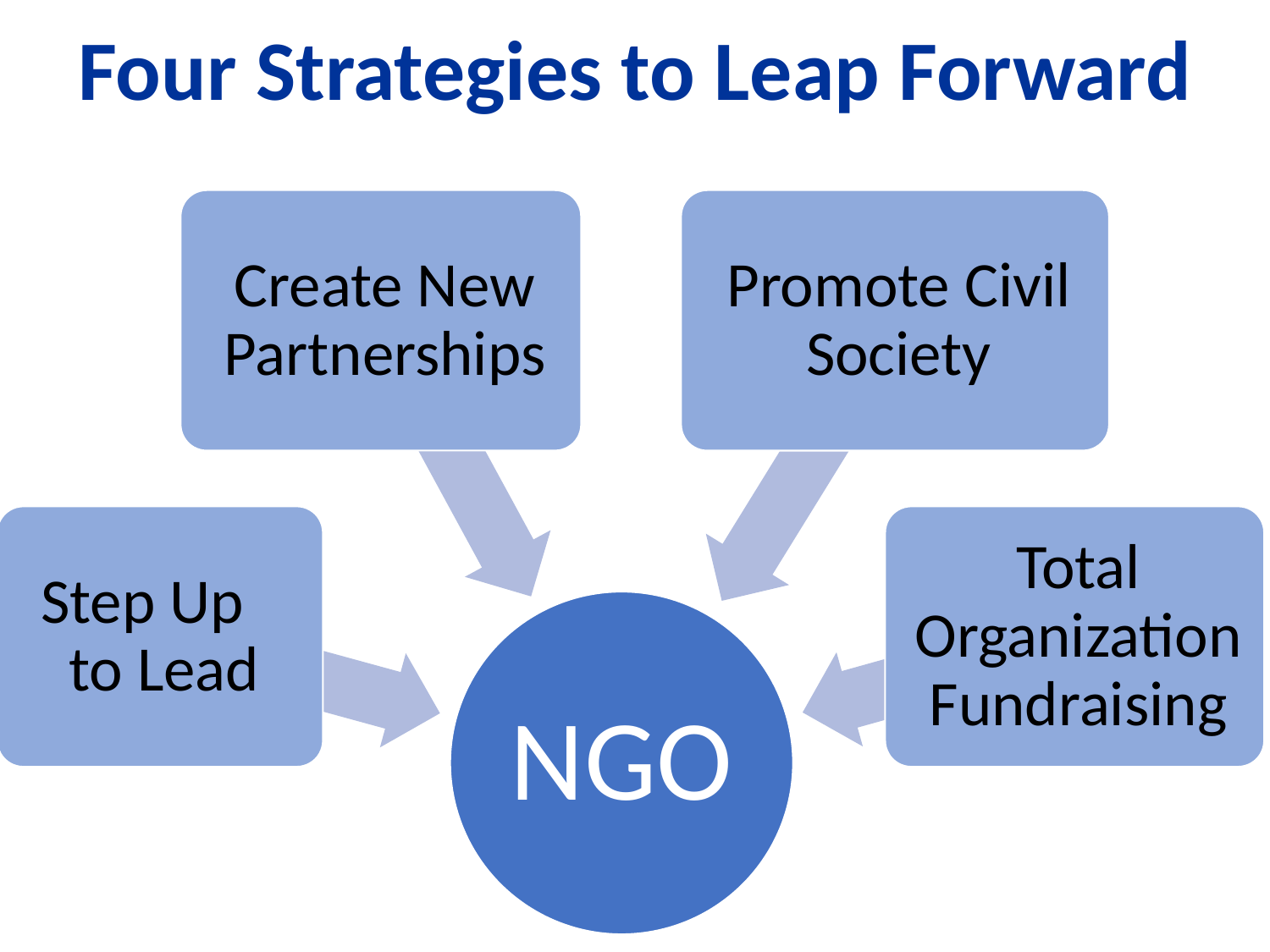

# Four Strategies to Leap Forward
NGO
Step Up    to Lead
Create New Partnerships
Promote Civil Society
Total Organization Fundraising